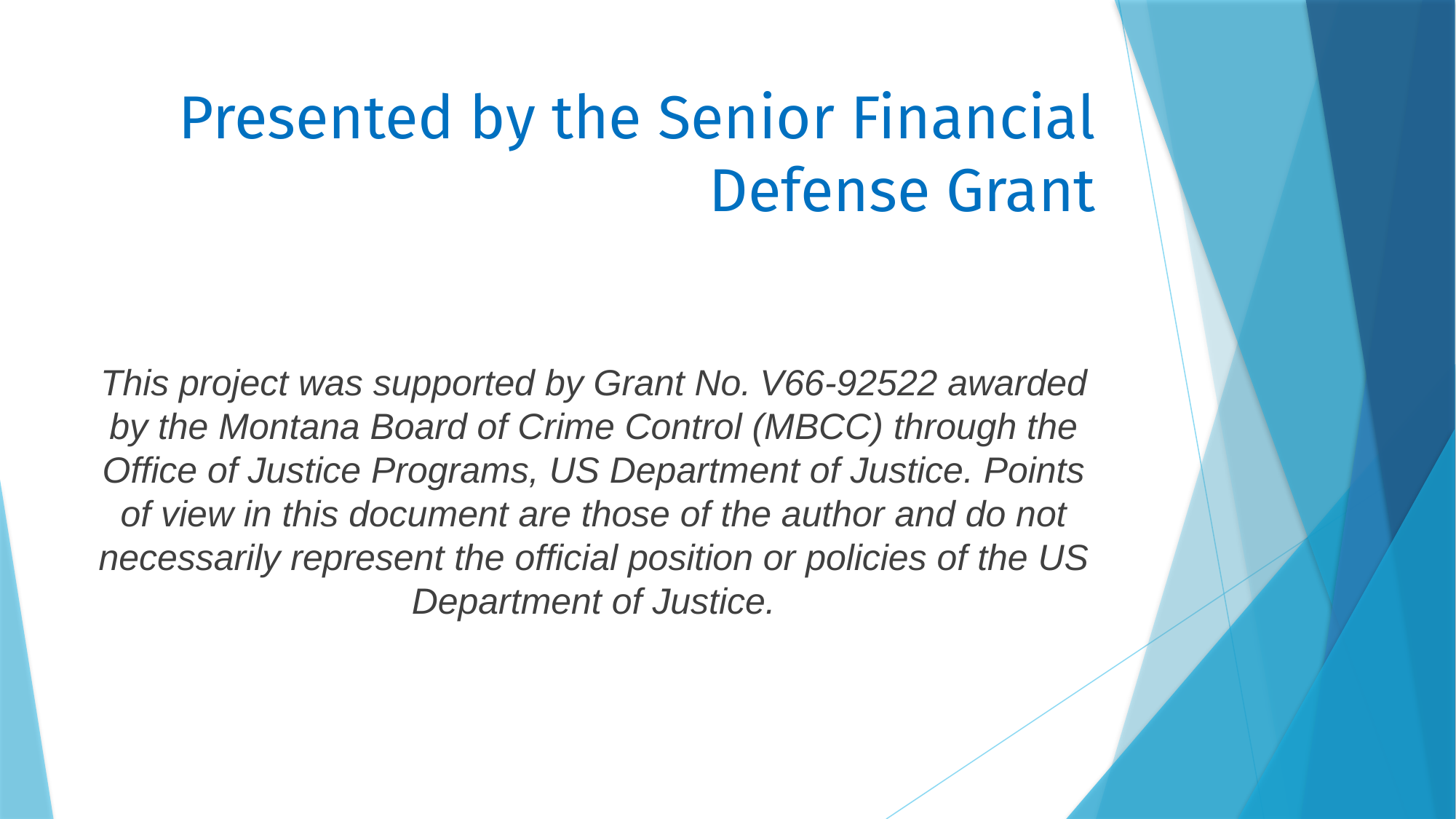

# Presented by the Senior Financial Defense Grant

This project was supported by Grant No. V66-92522 awarded by the Montana Board of Crime Control (MBCC) through the Office of Justice Programs, US Department of Justice. Points of view in this document are those of the author and do not necessarily represent the official position or policies of the US Department of Justice.